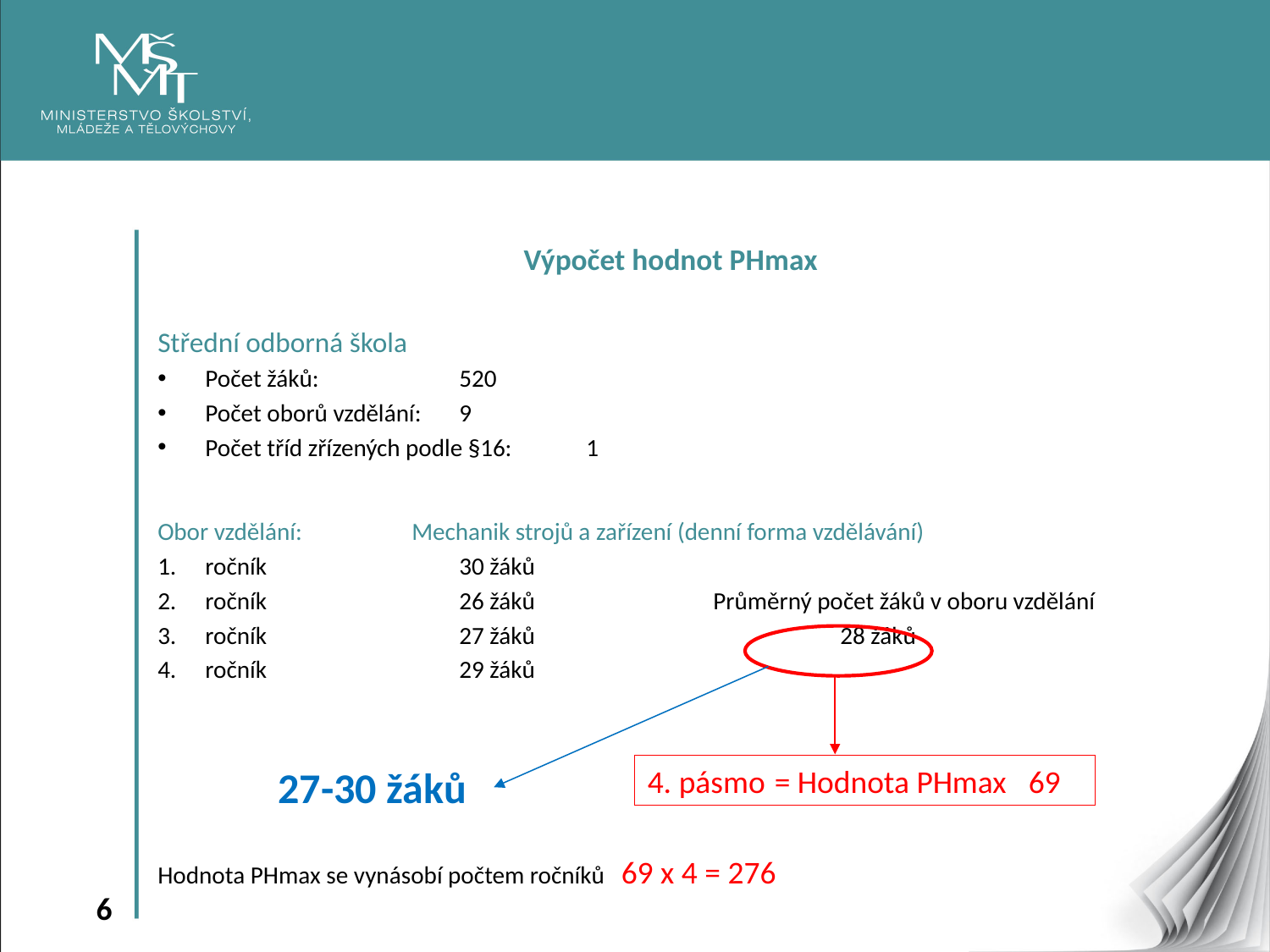

Výpočet hodnot PHmax

Střední odborná škola
Počet žáků:		520
Počet oborů vzdělání:	9
Počet tříd zřízených podle §16:	1

Obor vzdělání: 	Mechanik strojů a zařízení (denní forma vzdělávání)
ročník		30 žáků
ročník		26 žáků		Průměrný počet žáků v oboru vzdělání
ročník		27 žáků			28 žáků
ročník		29 žáků

      27-30 žáků

Hodnota PHmax se vynásobí počtem ročníků   69 x 4 = 276

4. pásmo	= Hodnota PHmax	69